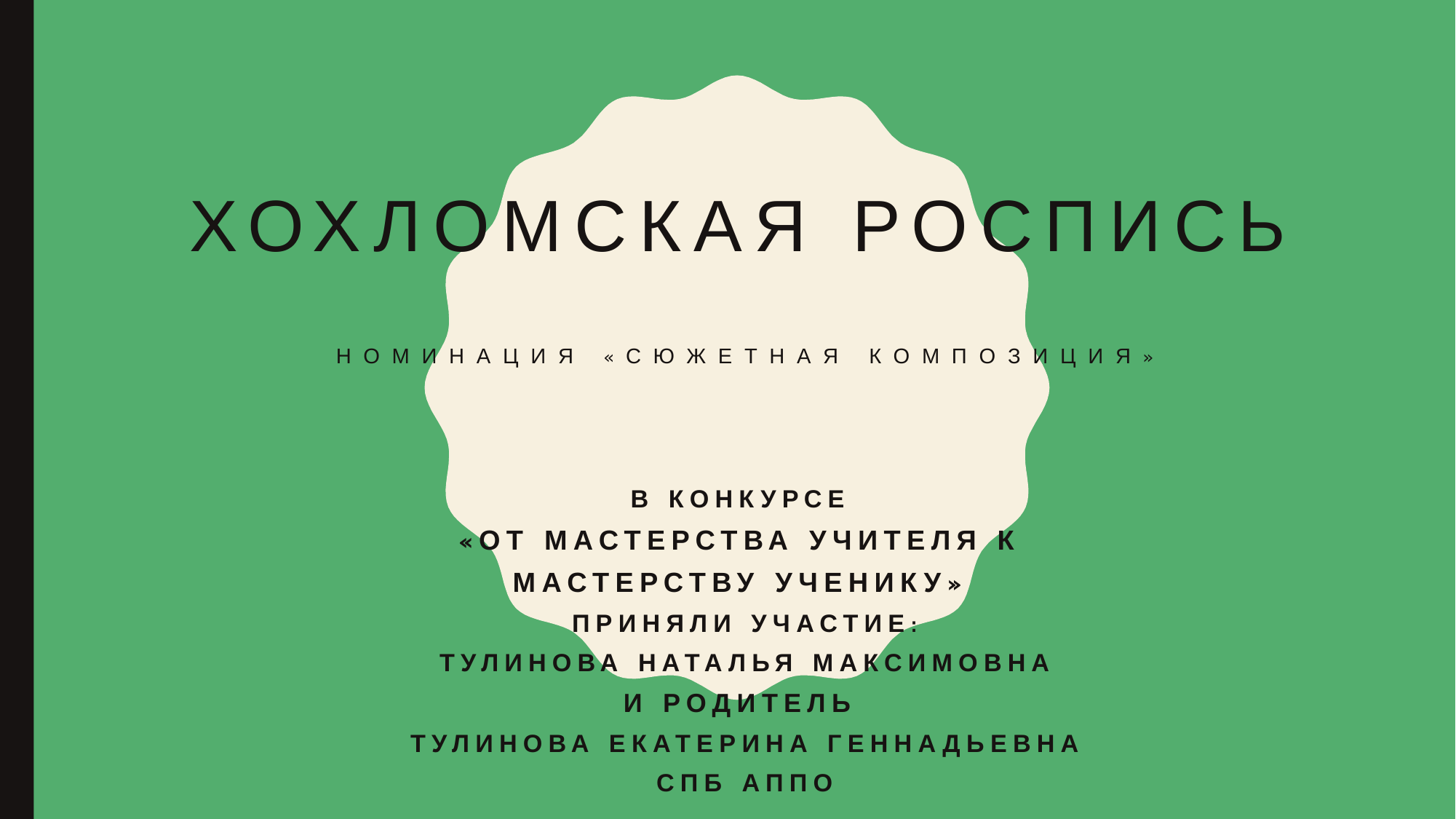

# Хохломская роспись номинация «Сюжетная композиция»
В КОНКУРСЕ
«От мастерства учителя к
мастерству ученику»
Приняли участие:
Тулинова Наталья Максимовна
И РОДИТЕЛЬ
Тулинова Екатерина Геннадьевна
СПБ АППО